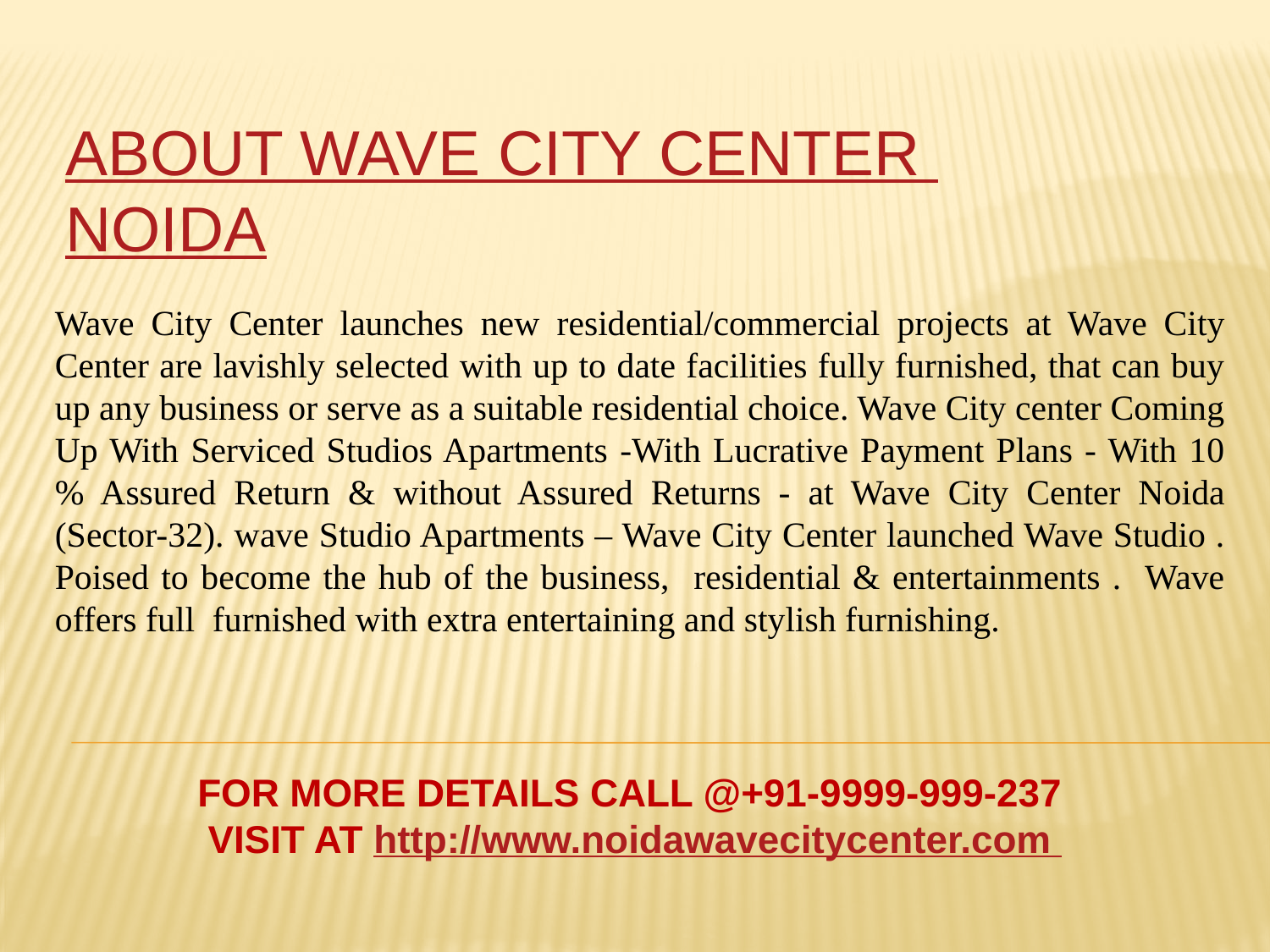

# ABOUT wave city centER noida
Wave City Center launches new residential/commercial projects at Wave City Center are lavishly selected with up to date facilities fully furnished, that can buy up any business or serve as a suitable residential choice. Wave City center Coming Up With Serviced Studios Apartments -With Lucrative Payment Plans - With 10 % Assured Return & without Assured Returns - at Wave City Center Noida (Sector-32). wave Studio Apartments – Wave City Center launched Wave Studio . Poised to become the hub of the business,  residential & entertainments .  Wave offers full  furnished with extra entertaining and stylish furnishing.
FOR MORE DETAILS CALL @+91-9999-999-237
VISIT AT http://www.noidawavecitycenter.com